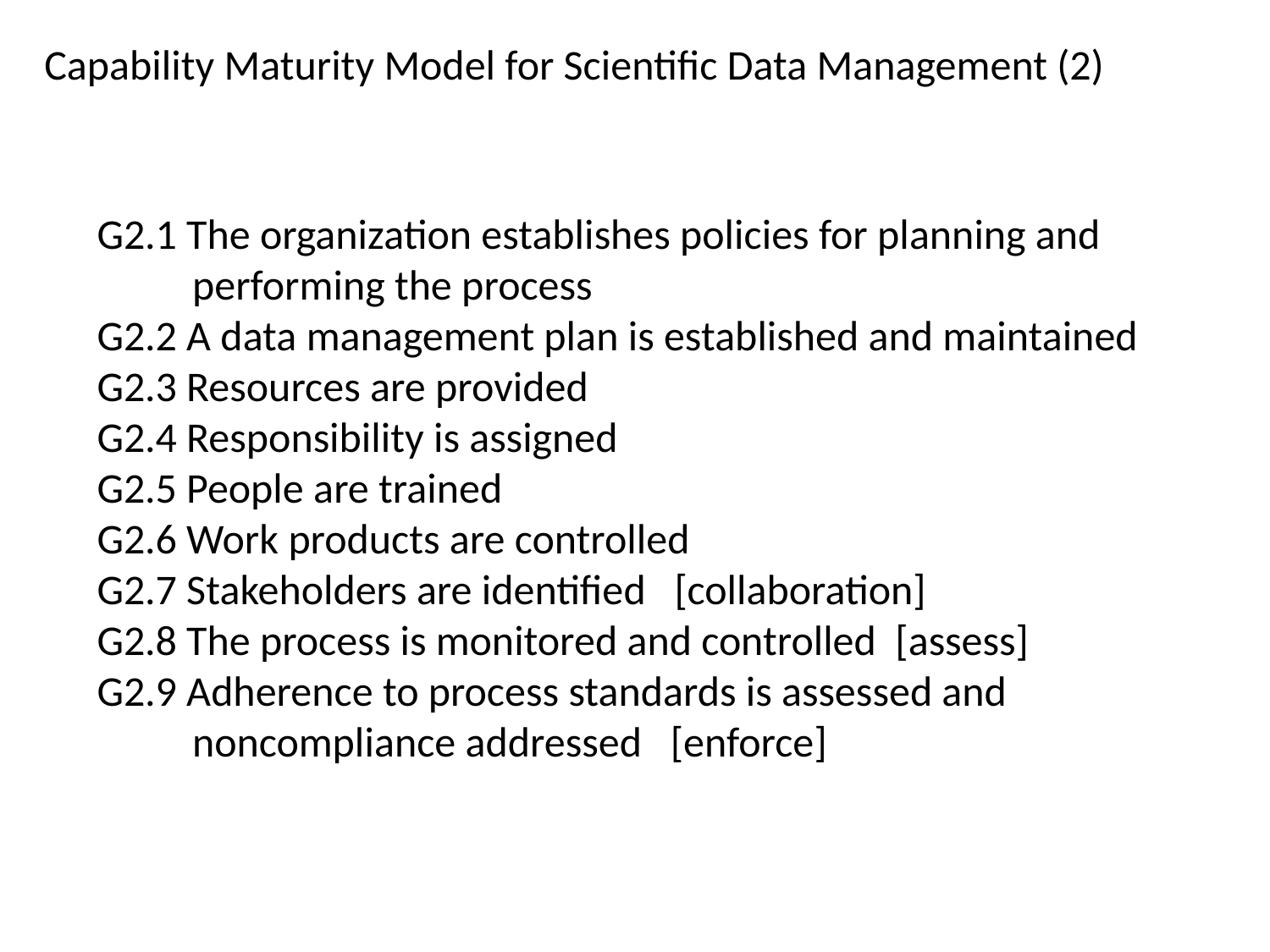

Capability Maturity Model for Scientific Data Management (2)
G2.1 The organization establishes policies for planning and
          performing the process
G2.2 A data management plan is established and maintained
G2.3 Resources are provided
G2.4 Responsibility is assigned
G2.5 People are trained
G2.6 Work products are controlled
G2.7 Stakeholders are identified   [collaboration]
G2.8 The process is monitored and controlled  [assess]
G2.9 Adherence to process standards is assessed and
          noncompliance addressed   [enforce]